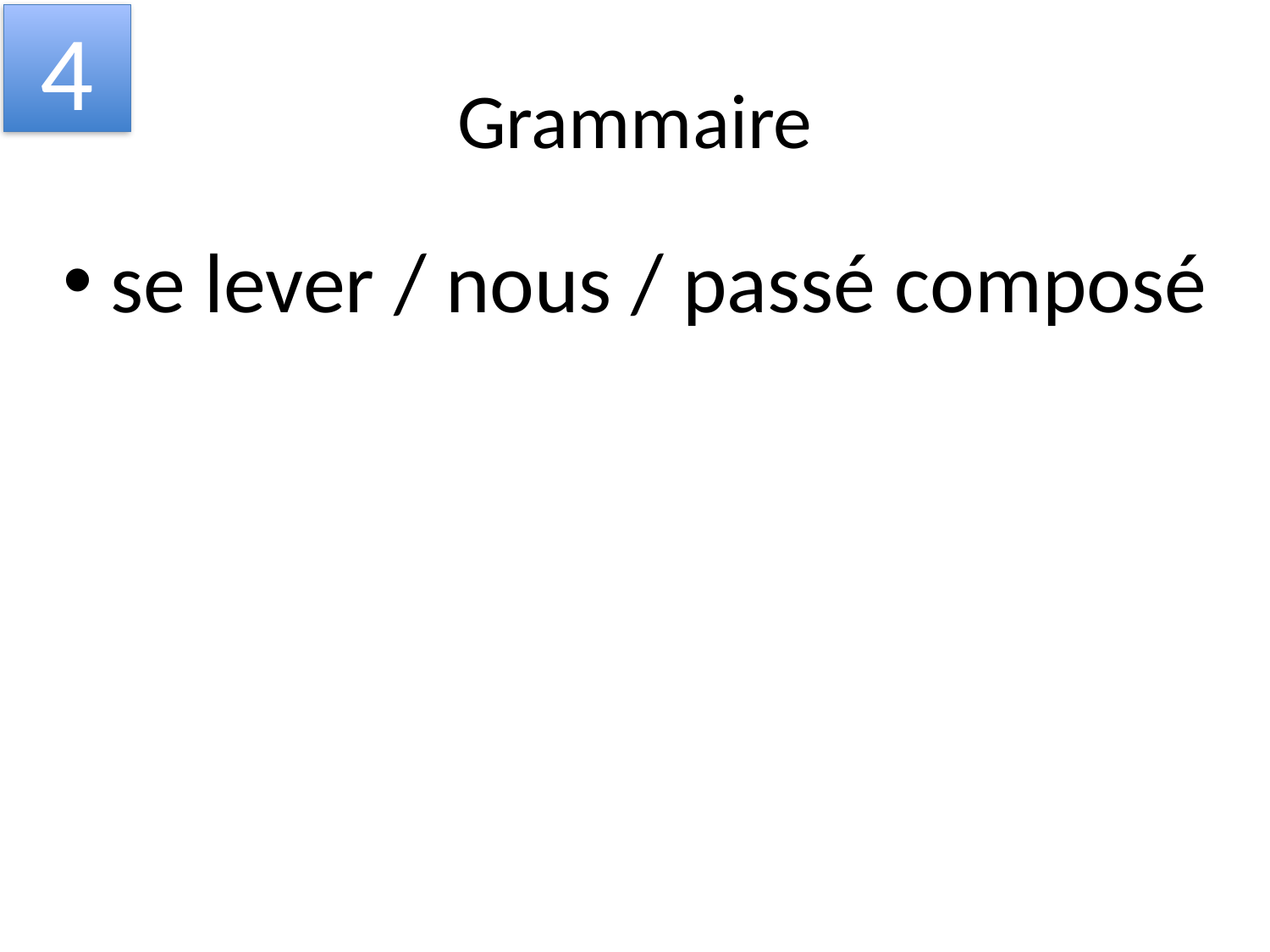

4
# Grammaire
se lever / nous / passé composé